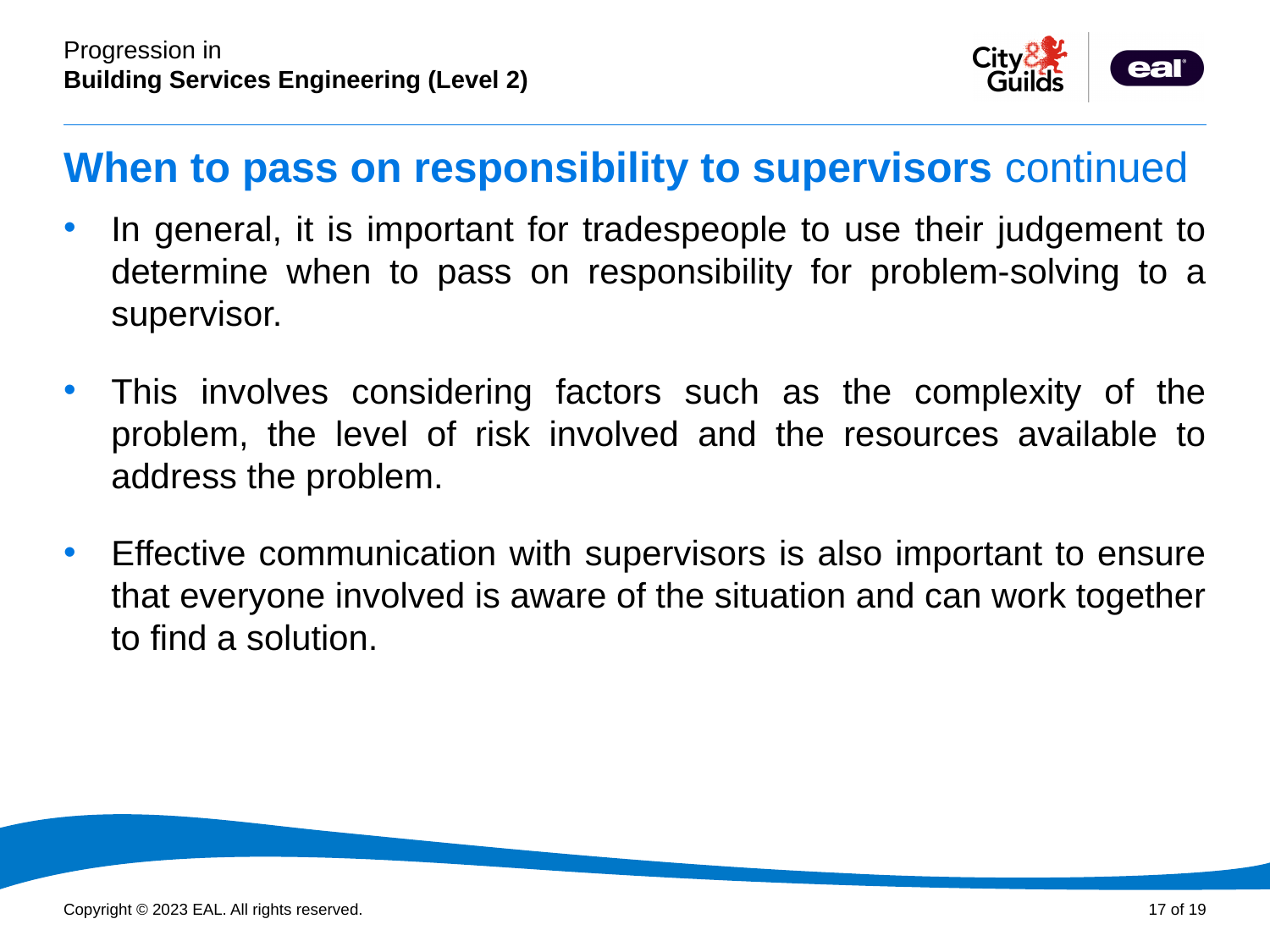

# When to pass on responsibility to supervisors continued
In general, it is important for tradespeople to use their judgement to determine when to pass on responsibility for problem-solving to a supervisor.
This involves considering factors such as the complexity of the problem, the level of risk involved and the resources available to address the problem.
Effective communication with supervisors is also important to ensure that everyone involved is aware of the situation and can work together to find a solution.